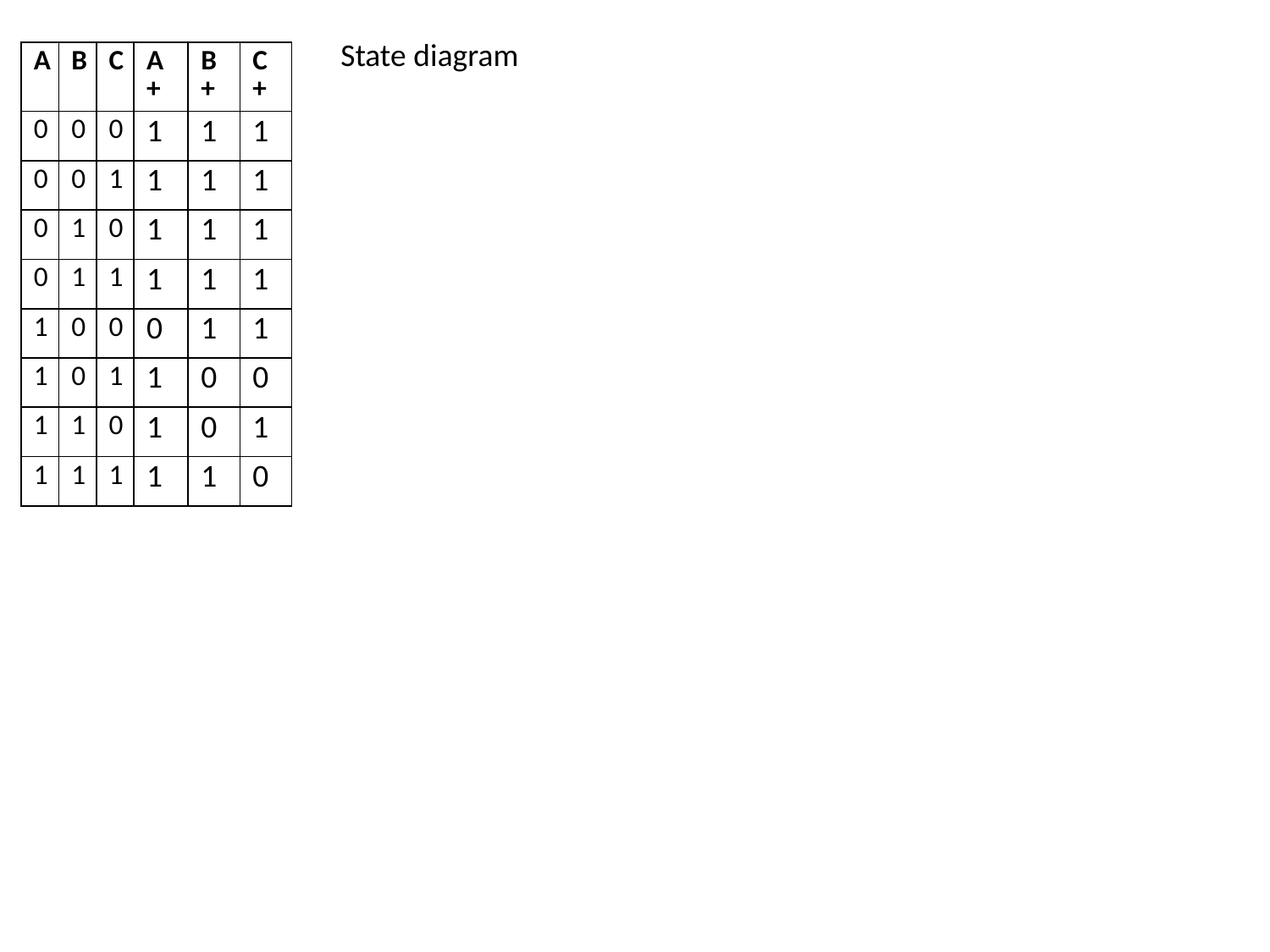

State diagram
| A | B | C | A+ | B+ | C+ |
| --- | --- | --- | --- | --- | --- |
| 0 | 0 | 0 | 1 | 1 | 1 |
| 0 | 0 | 1 | 1 | 1 | 1 |
| 0 | 1 | 0 | 1 | 1 | 1 |
| 0 | 1 | 1 | 1 | 1 | 1 |
| 1 | 0 | 0 | 0 | 1 | 1 |
| 1 | 0 | 1 | 1 | 0 | 0 |
| 1 | 1 | 0 | 1 | 0 | 1 |
| 1 | 1 | 1 | 1 | 1 | 0 |